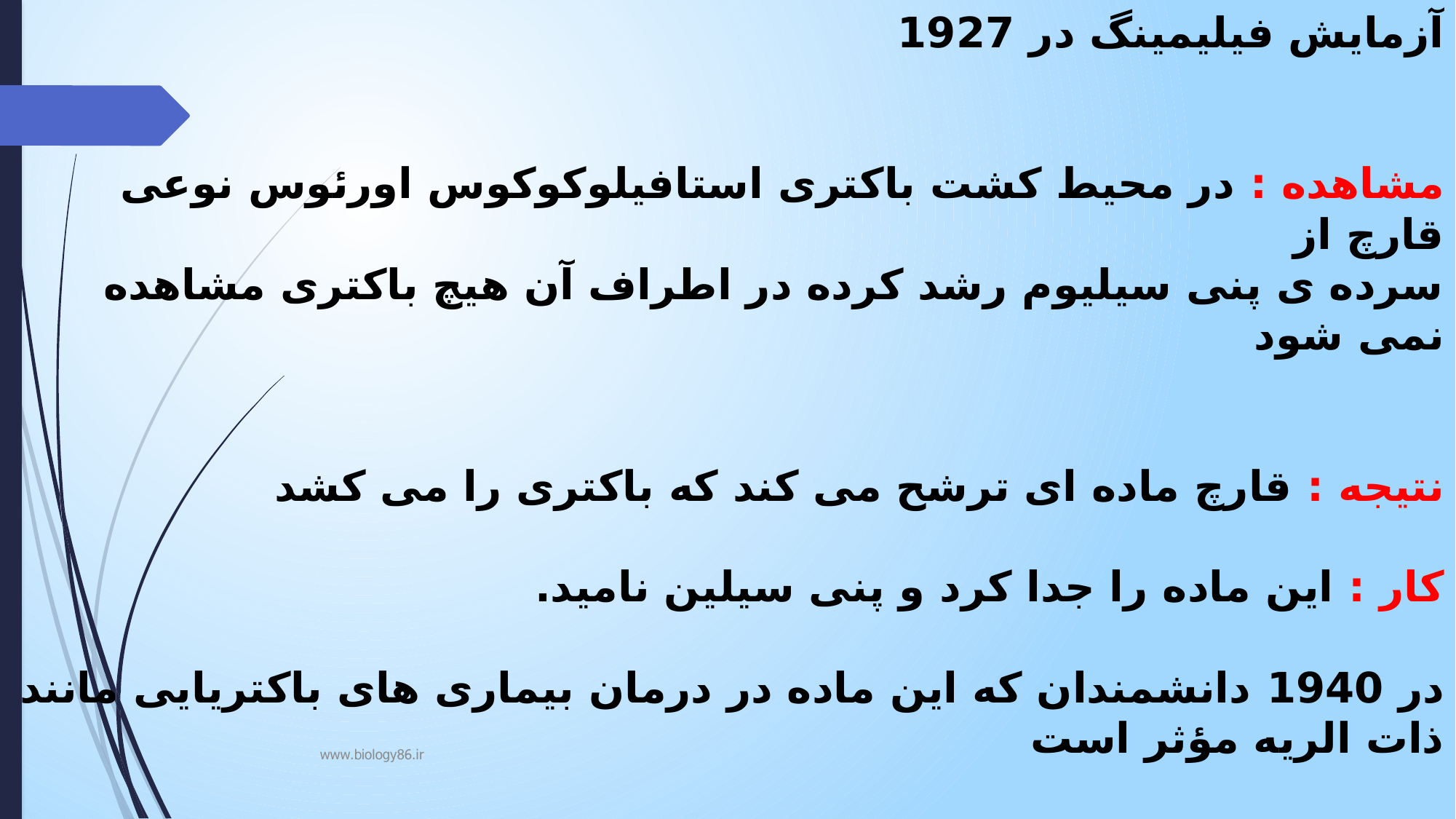

# آزمایش فیلیمینگ در 1927 مشاهده : در محیط کشت باکتری استافیلوکوکوس اورئوس نوعی قارچ از سرده ی پنی سیلیوم رشد کرده در اطراف آن هیچ باکتری مشاهده نمی شود نتیجه : قارچ ماده ای ترشح می کند که باکتری را می کشد کار : این ماده را جدا کرد و پنی سیلین نامید. در 1940 دانشمندان که این ماده در درمان بیماری های باکتریایی مانند ذات الریه مؤثر است
www.biology86.ir